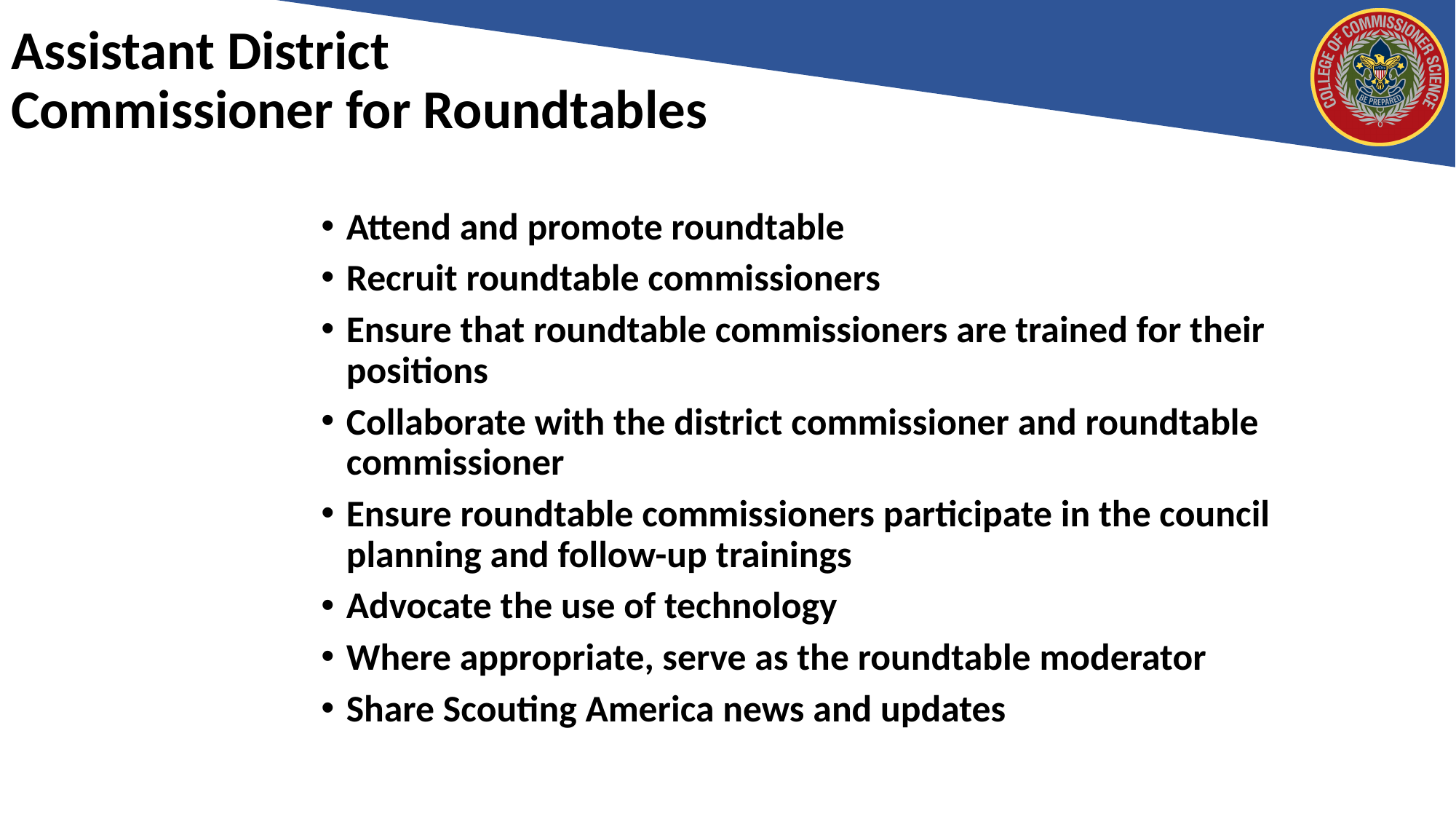

# Assistant District Commissioner for Roundtables
Attend and promote roundtable
Recruit roundtable commissioners
Ensure that roundtable commissioners are trained for their positions
Collaborate with the district commissioner and roundtable commissioner
Ensure roundtable commissioners participate in the council planning and follow-up trainings
Advocate the use of technology
Where appropriate, serve as the roundtable moderator
Share Scouting America news and updates